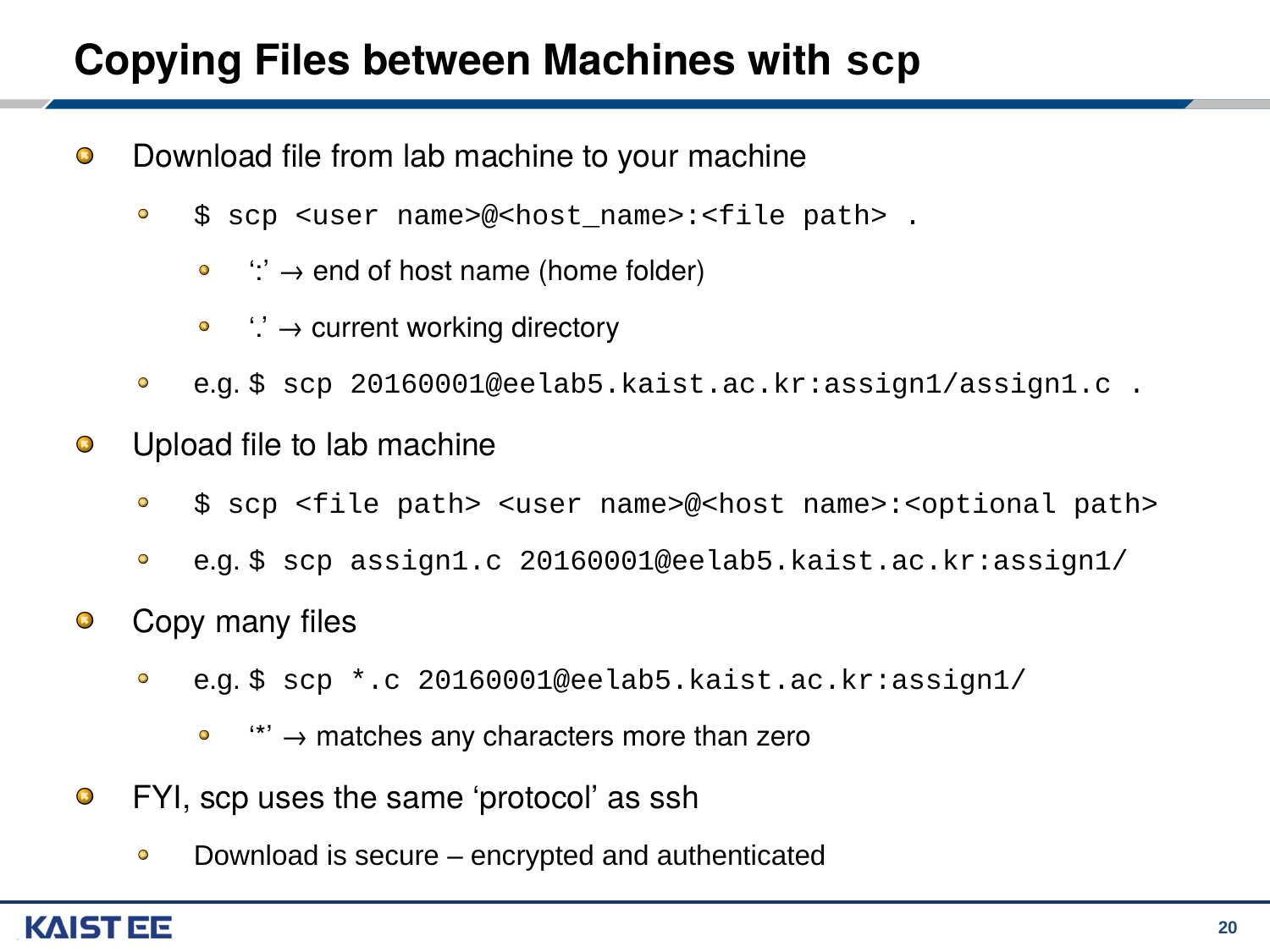

# Copying Files between Machines with scp
Download file from lab machine to your machine
$ scp <user name>@<host_name>:<file path> .
‘:’ → end of host name (home folder)
‘.’ → current working directory
e.g. $ scp 20160001@eelab5.kaist.ac.kr:assign1/assign1.c .
Upload file to lab machine
$ scp <file path> <user name>@<host name>:<optional path>
e.g. $ scp assign1.c 20160001@eelab5.kaist.ac.kr:assign1/
Copy many files
e.g. $ scp *.c 20160001@eelab5.kaist.ac.kr:assign1/
‘*’ → matches any characters more than zero
FYI, scp uses the same ‘protocol’ as ssh
Download is secure – encrypted and authenticated